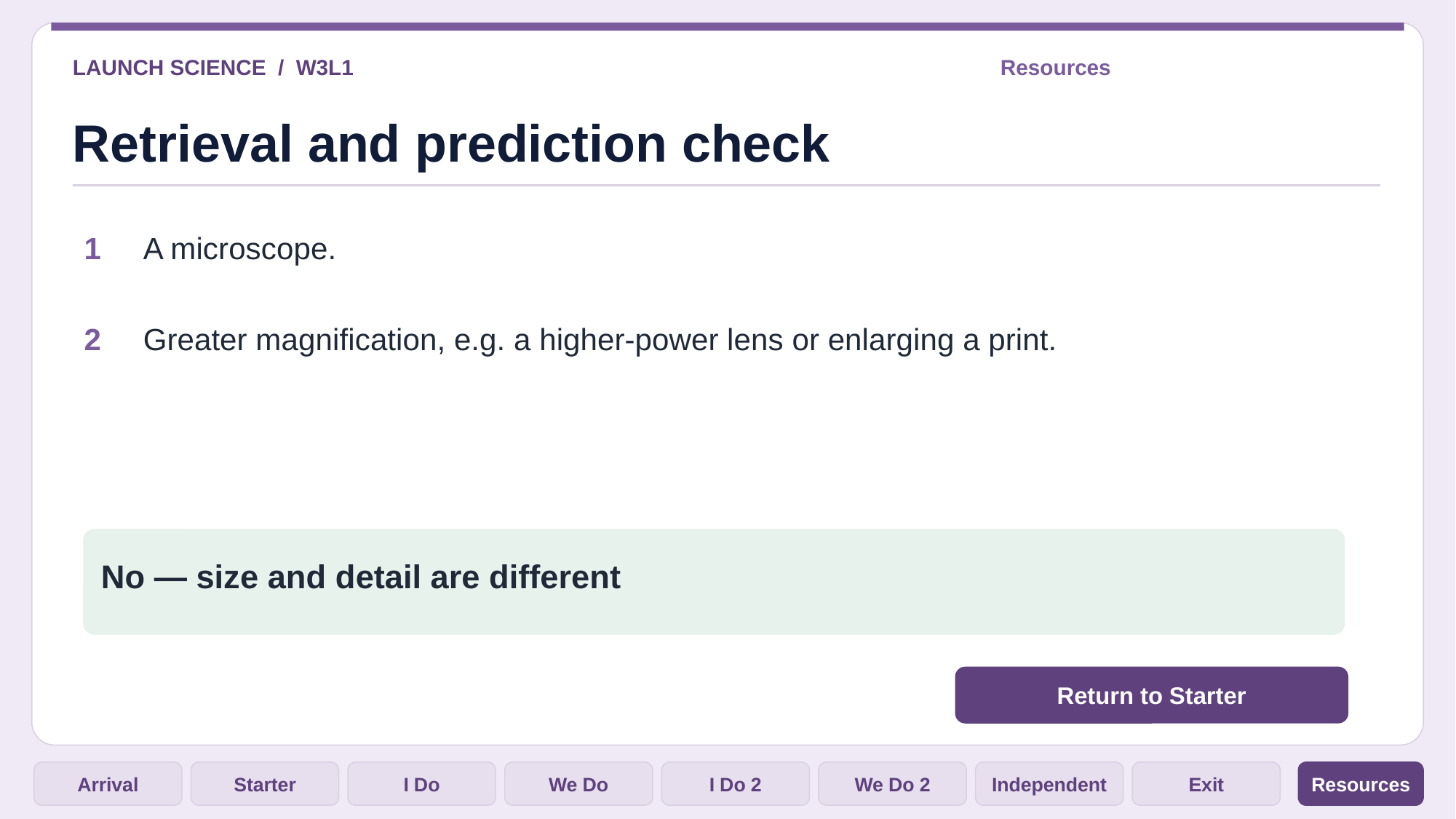

LAUNCH SCIENCE  /  W3L1
Resources
Retrieval and prediction check

1
A microscope.
2
Greater magnification, e.g. a higher-power lens or enlarging a print.

No — size and detail are different
Return to Starter
Arrival
Starter
I Do
We Do
I Do 2
We Do 2
Independent
Exit
Resources